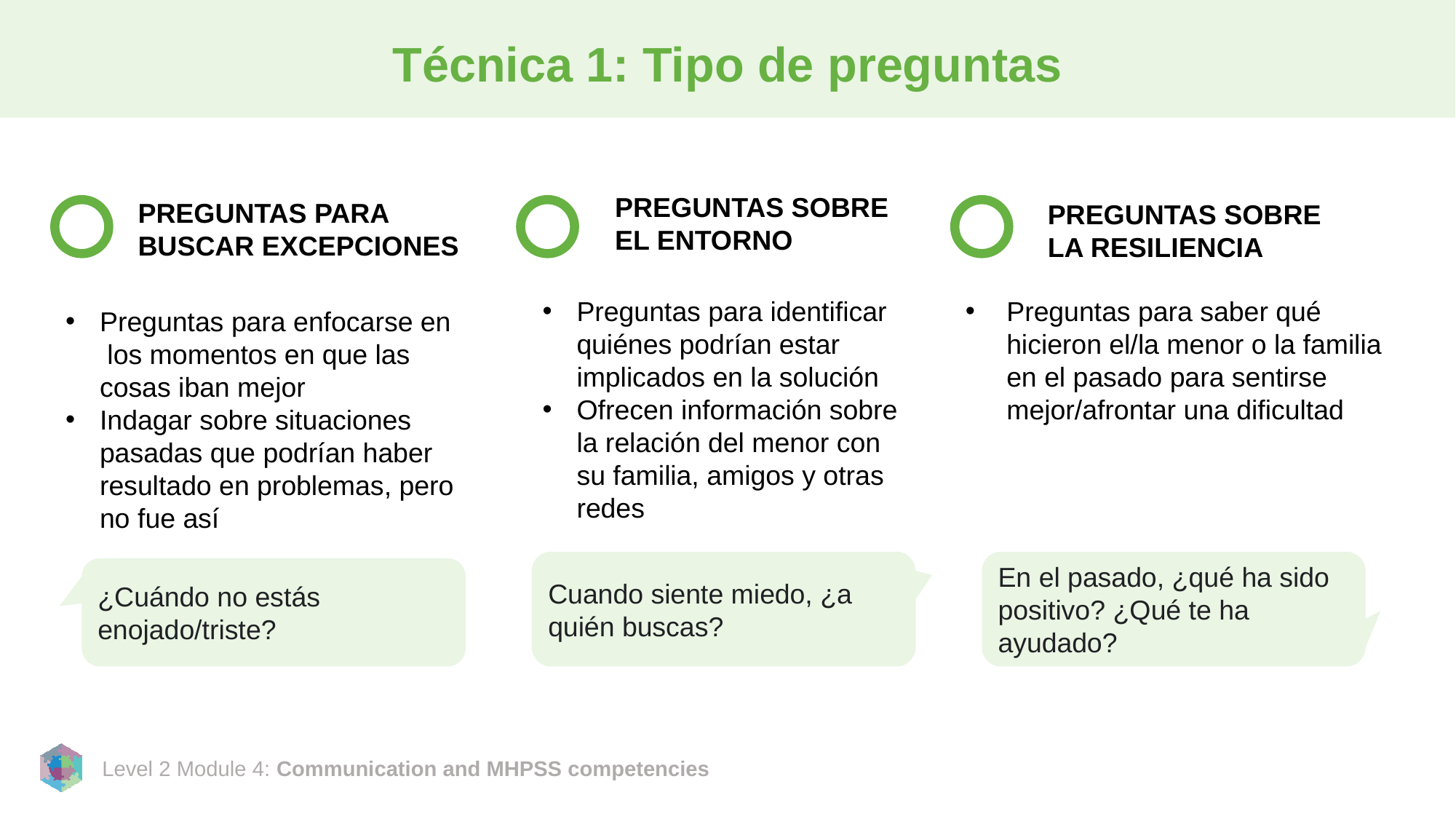

# Técnica 1: Tipo de preguntas
PREGUNTAS SOBRE EL ENTORNO
PREGUNTAS PARA BUSCAR EXCEPCIONES
PREGUNTAS SOBRE LA RESILIENCIA

Preguntas para identificar quiénes podrían estar implicados en la solución
Ofrecen información sobre la relación del menor con su familia, amigos y otras redes
Preguntas para saber qué hicieron el/la menor o la familia en el pasado para sentirse mejor/afrontar una dificultad
Preguntas para enfocarse en  los momentos en que las cosas iban mejor
Indagar sobre situaciones pasadas que podrían haber resultado en problemas, pero no fue así
En el pasado, ¿qué ha sido positivo? ¿Qué te ha ayudado?
Cuando siente miedo, ¿a quién buscas?
¿Cuándo no estás enojado/triste?